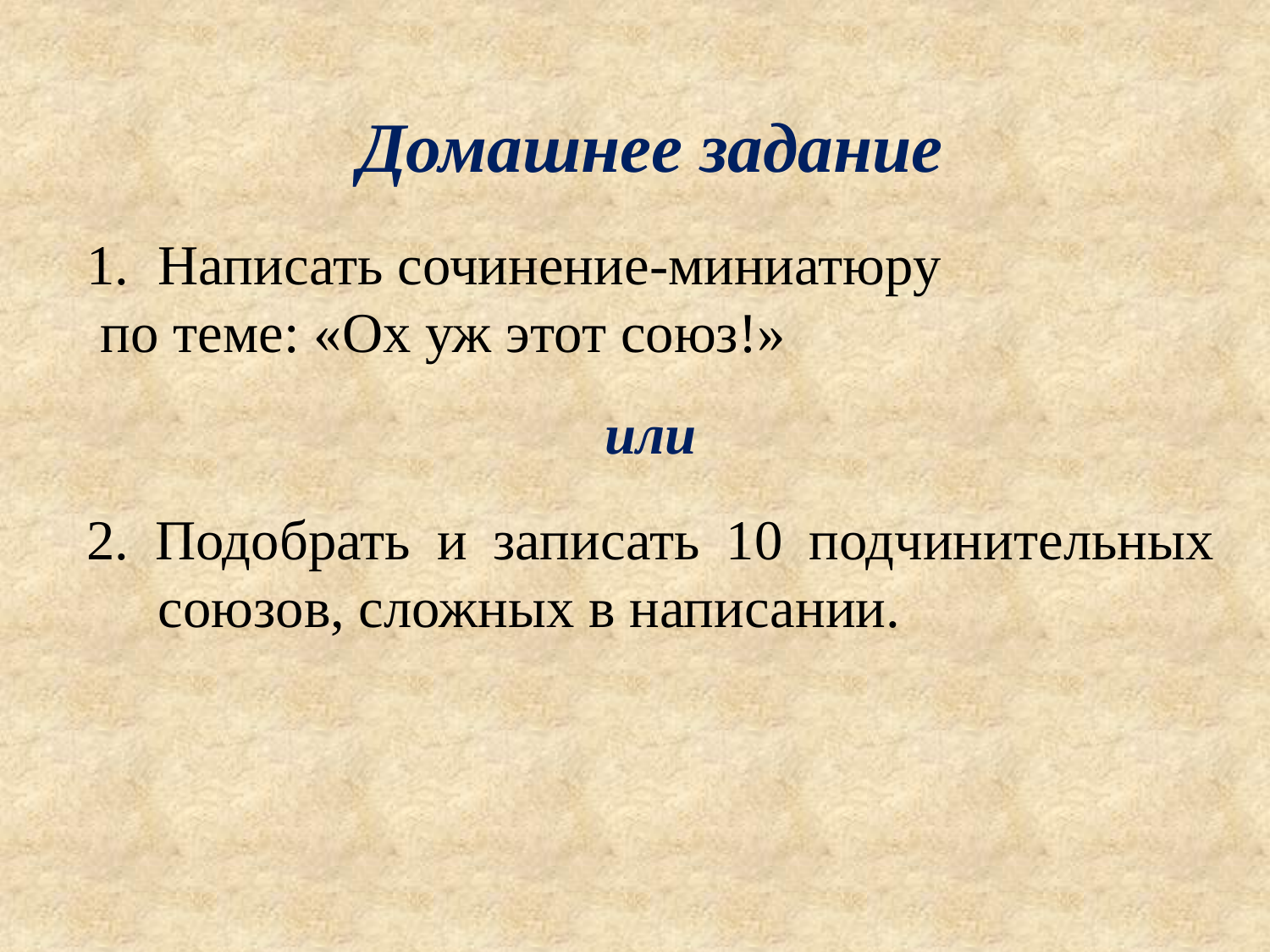

Домашнее задание

Написать сочинение-миниатюру
 по теме: «Ох уж этот союз!»

или

2. Подобрать и записать 10 подчинительных союзов, сложных в написании.